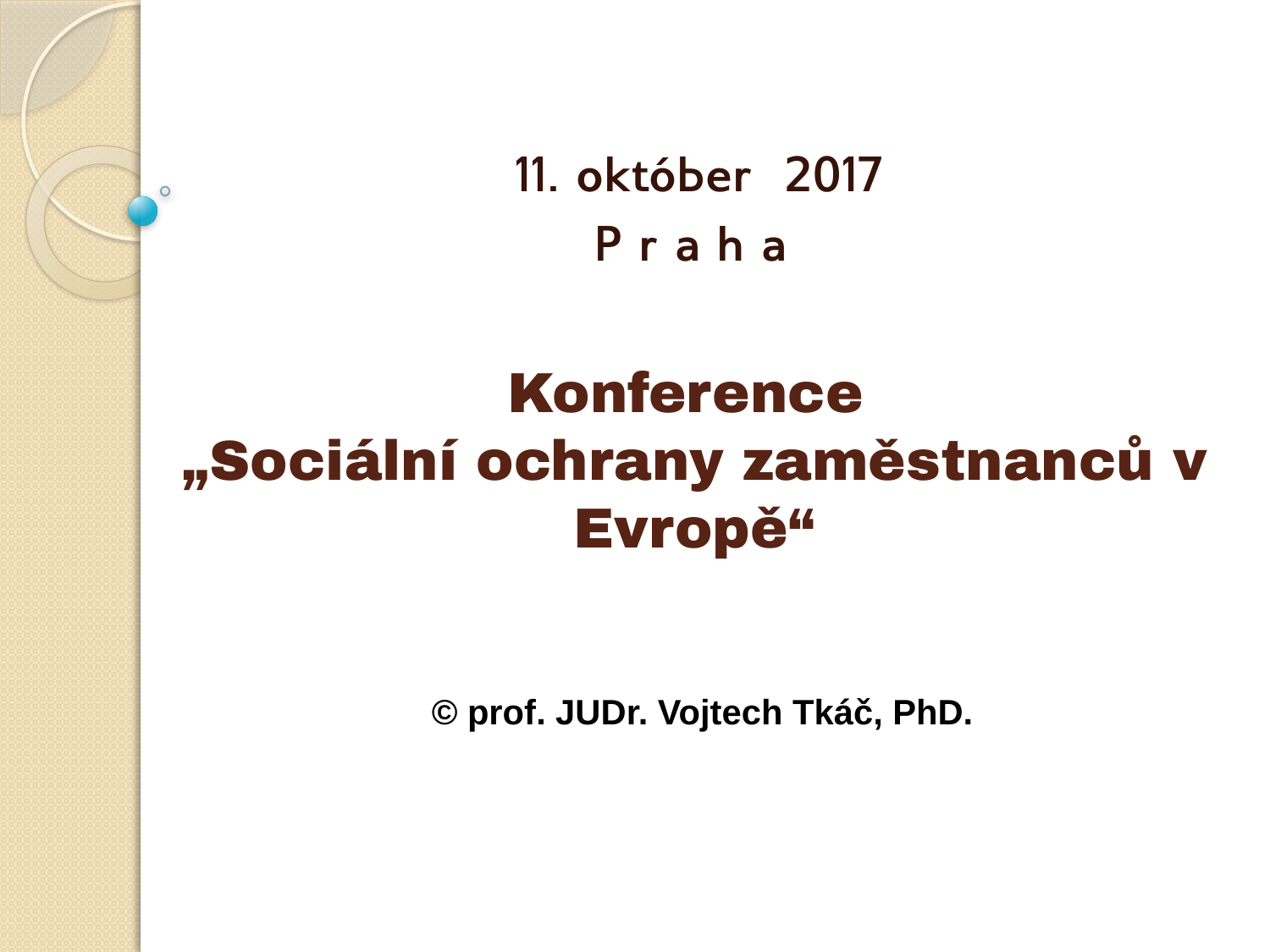

11. október  2017
P r a h a
# Konference „Sociální ochrany zaměstnanců v Evropě“
© prof. JUDr. Vojtech Tkáč, PhD.